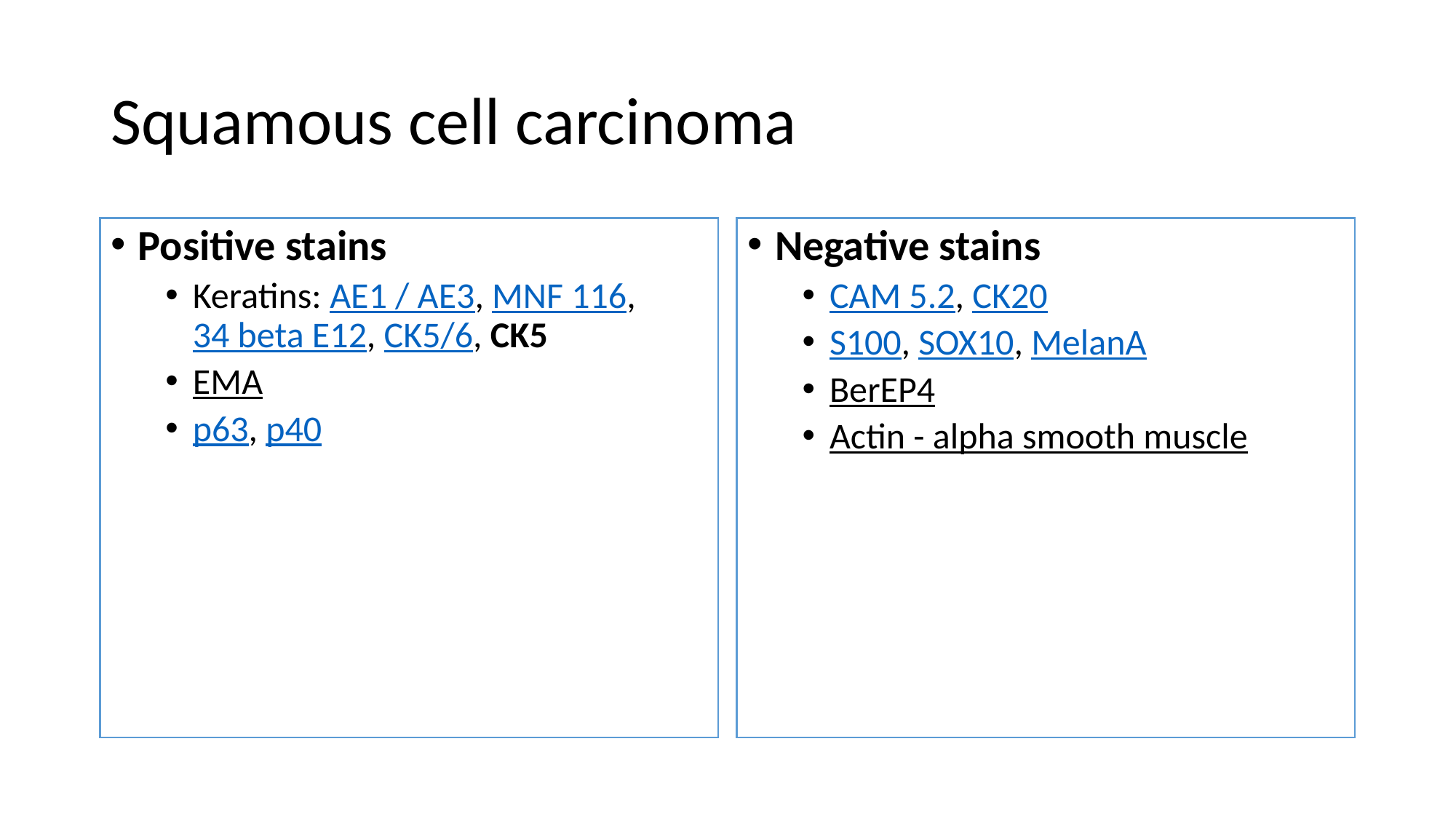

# Squamous cell carcinoma
Positive stains
Keratins: AE1 / AE3, MNF 116, 34 beta E12, CK5/6, CK5
EMA
p63, p40

Negative stains
CAM 5.2, CK20
S100, SOX10, MelanA
BerEP4
Actin - alpha smooth muscle